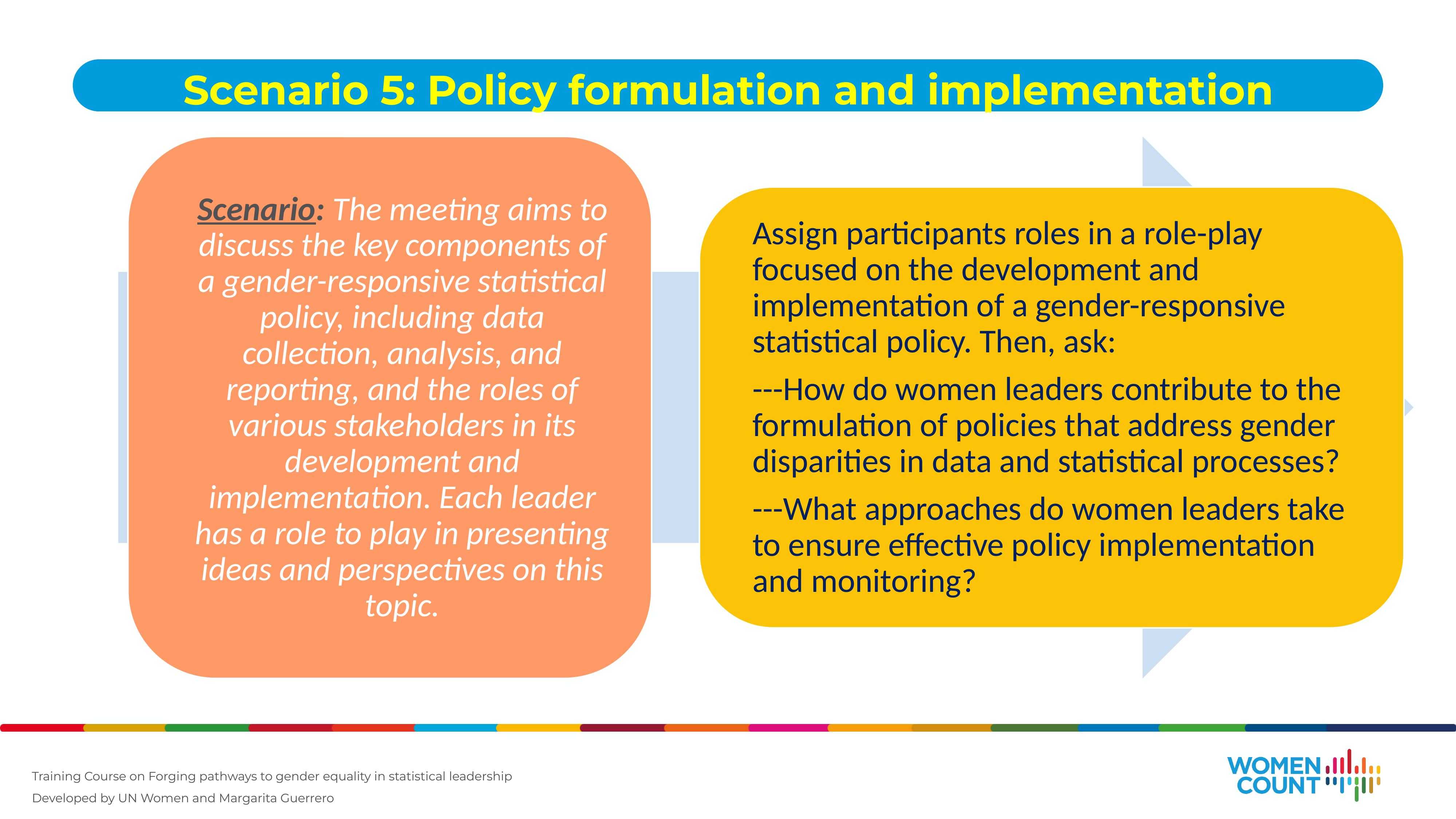

Scenario 5: Policy formulation and implementation
Scenario: The meeting aims to discuss the key components of a gender-responsive statistical policy, including data collection, analysis, and reporting, and the roles of various stakeholders in its development and implementation. Each leader has a role to play in presenting ideas and perspectives on this topic.
Assign participants roles in a role-play focused on the development and implementation of a gender-responsive statistical policy. Then, ask:
---How do women leaders contribute to the formulation of policies that address gender disparities in data and statistical processes?
---What approaches do women leaders take to ensure effective policy implementation and monitoring?
Training Course on Forging pathways to gender equality in statistical leadership
Developed by UN Women and Margarita Guerrero